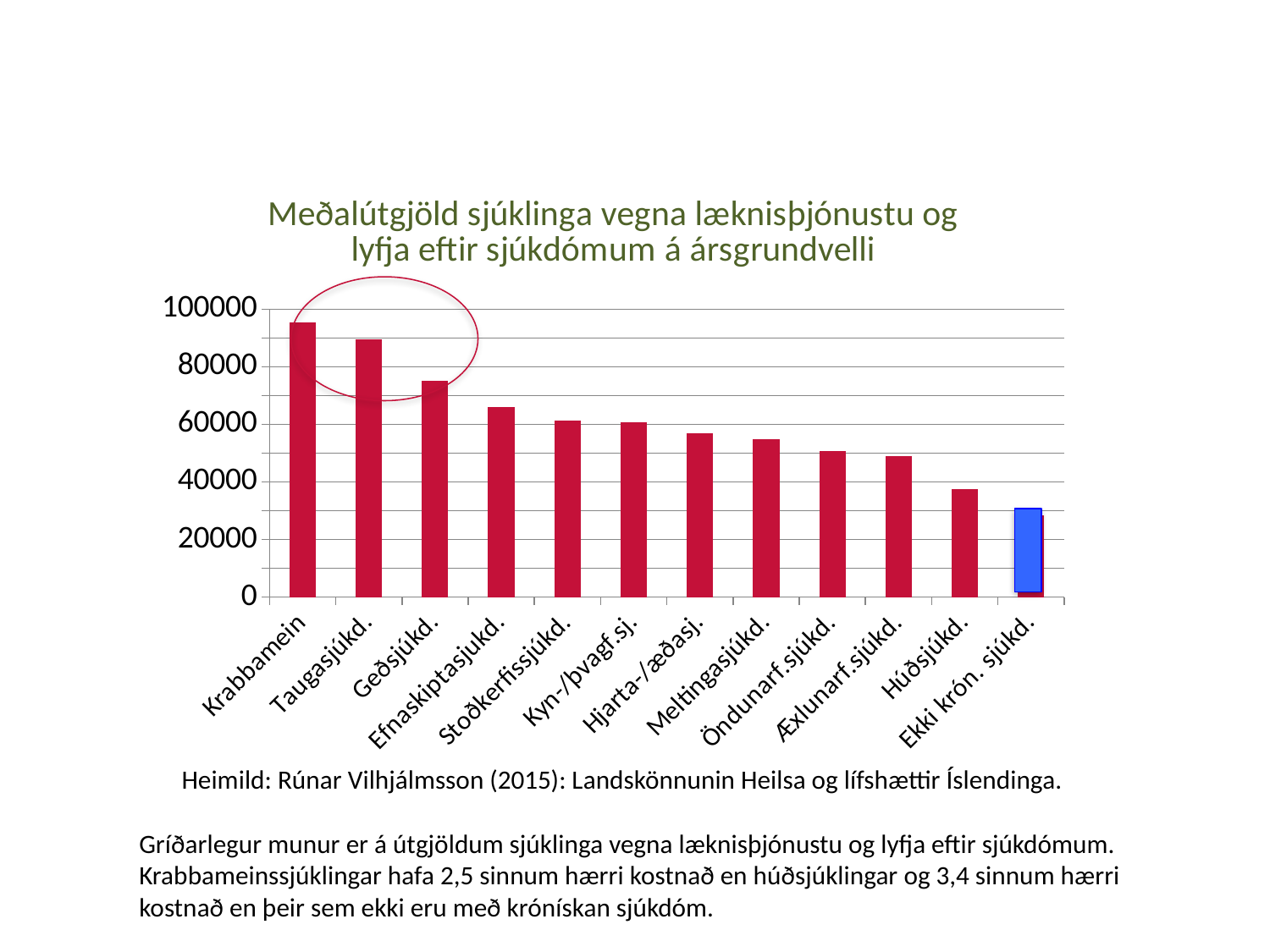

### Chart: Meðalútgjöld sjúklinga vegna læknisþjónustu og lyfja eftir sjúkdómum á ársgrundvelli

| Category | Series 1 |
|---|---|
| Krabbamein | 95389.0 |
| Taugasjúkd. | 89569.0 |
| Geðsjúkd. | 75269.0 |
| Efnaskiptasjukd. | 65925.0 |
| Stoðkerfissjúkd. | 61258.0 |
| Kyn-/þvagf.sj. | 60668.0 |
| Hjarta-/æðasj. | 56866.0 |
| Meltingasjúkd. | 54960.0 |
| Öndunarf.sjúkd. | 50818.0 |
| Æxlunarf.sjúkd. | 49123.0 |
| Húðsjúkd. | 37611.0 |
| Ekki krón. sjúkd. | 28370.0 |

Heimild: Rúnar Vilhjálmsson (2015): Landskönnunin Heilsa og lífshættir Íslendinga.
Gríðarlegur munur er á útgjöldum sjúklinga vegna læknisþjónustu og lyfja eftir sjúkdómum.
Krabbameinssjúklingar hafa 2,5 sinnum hærri kostnað en húðsjúklingar og 3,4 sinnum hærri
kostnað en þeir sem ekki eru með krónískan sjúkdóm.